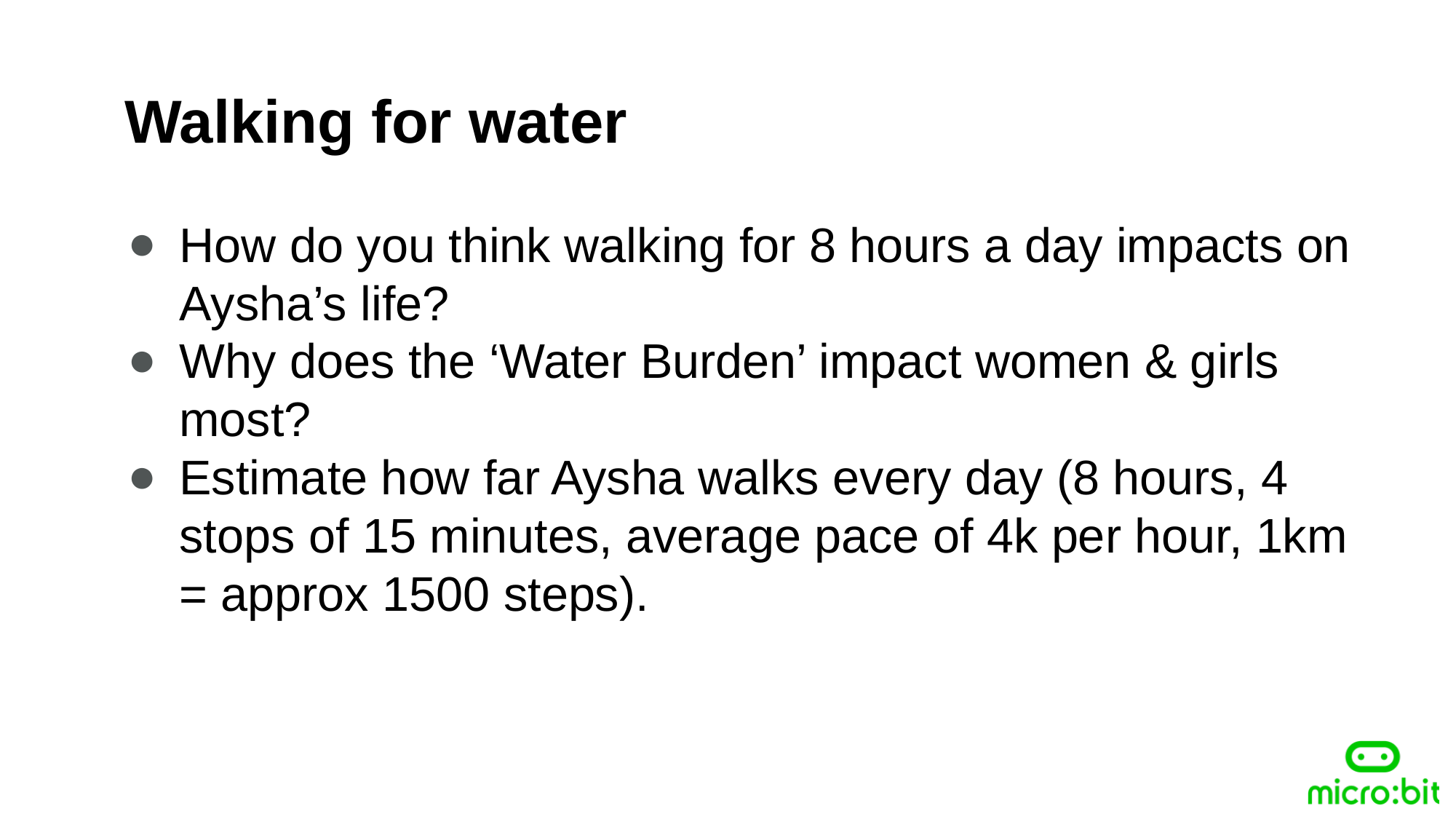

Walking for water

How do you think walking for 8 hours a day impacts on Aysha’s life?
Why does the ‘Water Burden’ impact women & girls most?
Estimate how far Aysha walks every day (8 hours, 4 stops of 15 minutes, average pace of 4k per hour, 1km = approx 1500 steps).